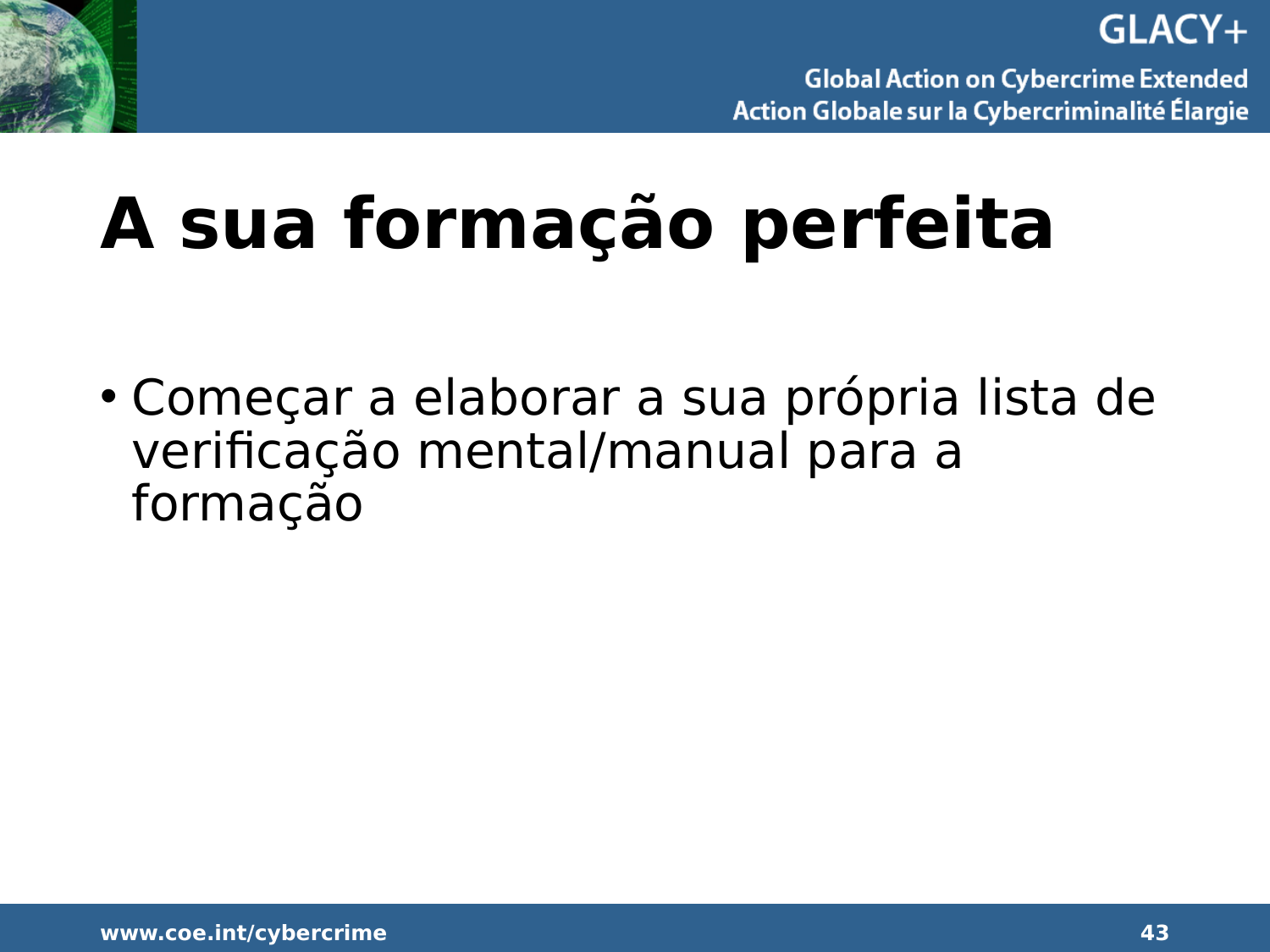

# A sua formação perfeita
Começar a elaborar a sua própria lista de verificação mental/manual para a formação
www.coe.int/cybercrime
43